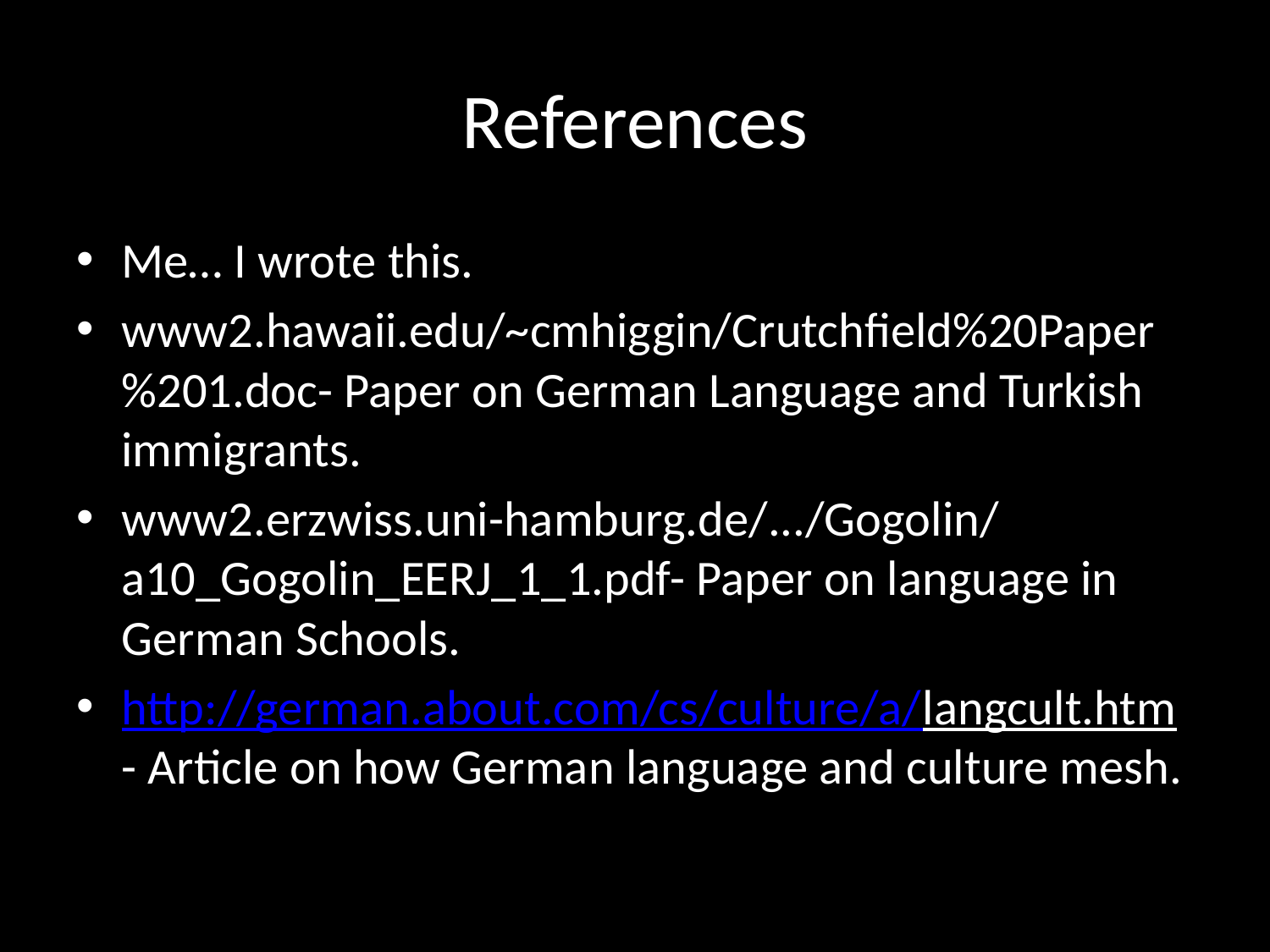

# References
Me… I wrote this.
www2.hawaii.edu/~cmhiggin/Crutchfield%20Paper%201.doc- Paper on German Language and Turkish immigrants.
www2.erzwiss.uni-hamburg.de/.../Gogolin/a10_Gogolin_EERJ_1_1.pdf- Paper on language in German Schools.
http://german.about.com/cs/culture/a/langcult.htm - Article on how German language and culture mesh.